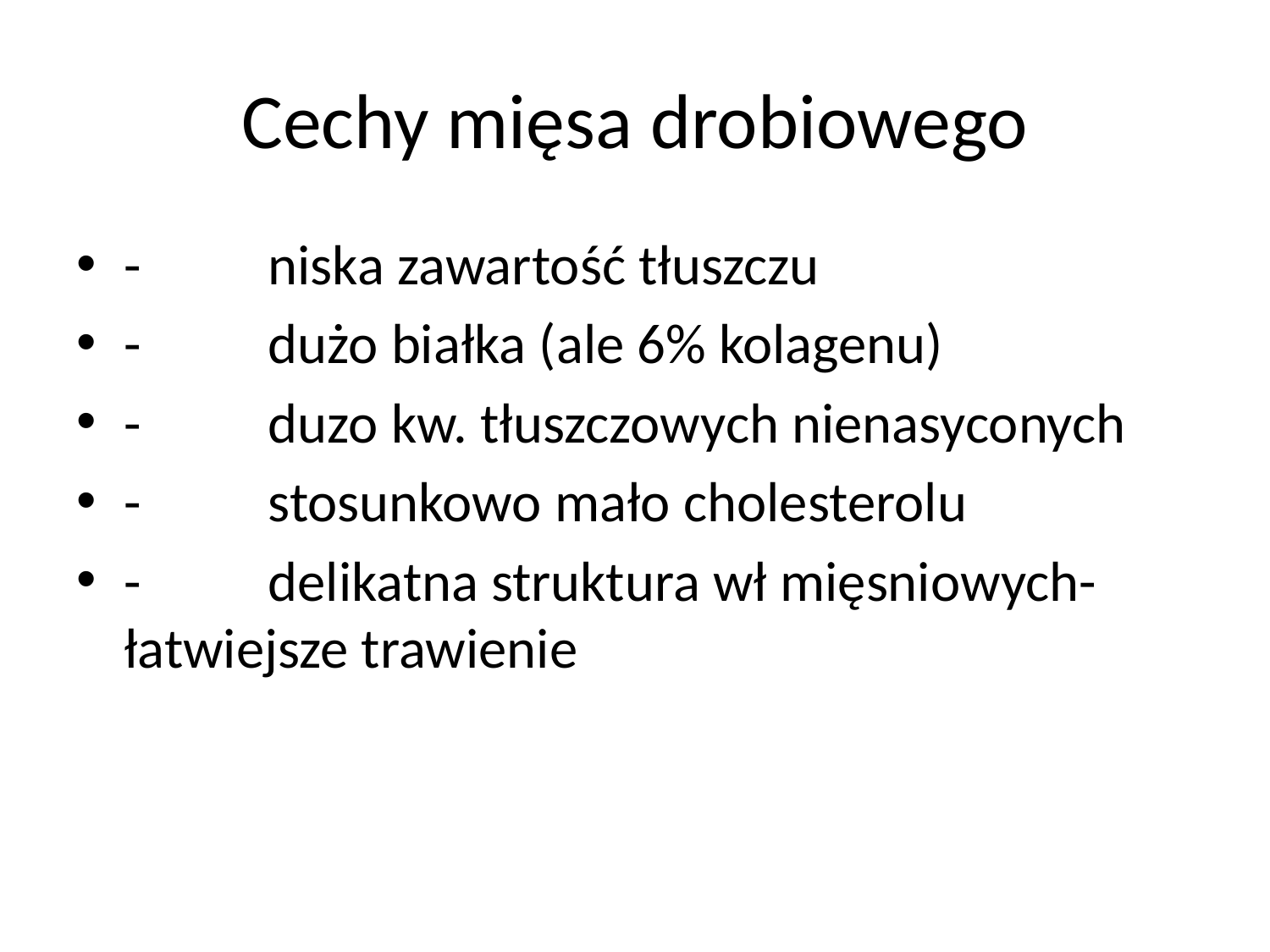

# Cechy mięsa drobiowego
-          niska zawartość tłuszczu
-          dużo białka (ale 6% kolagenu)
-          duzo kw. tłuszczowych nienasyconych
-          stosunkowo mało cholesterolu
-          delikatna struktura wł mięsniowych-łatwiejsze trawienie